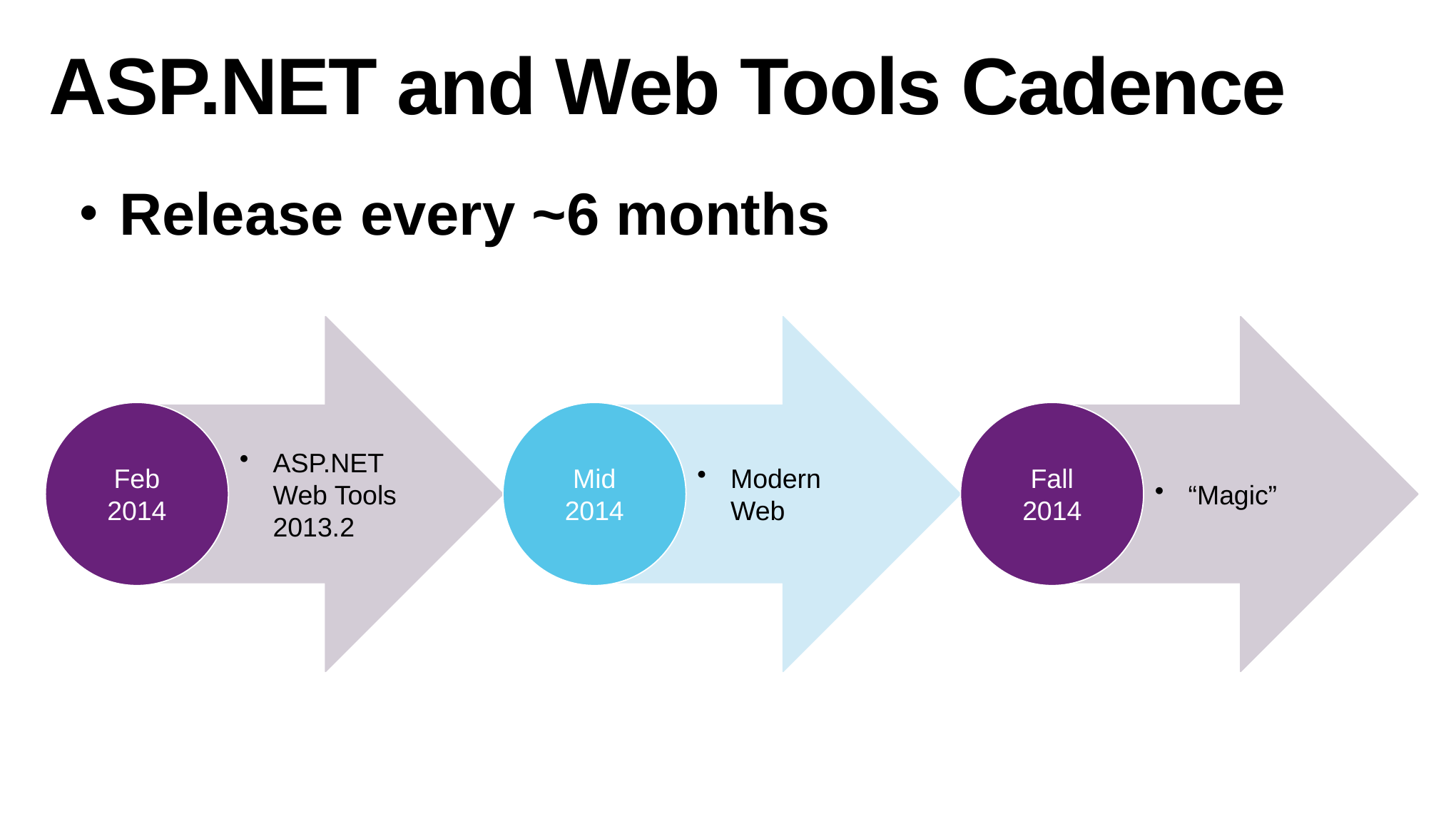

# ASP.NET and Web Tools Cadence
Release every ~6 months
Feb 2014
ASP.NET
Web Tools
2013.2
Mid
2014
Fall
2014
Modern
Web
“Magic”